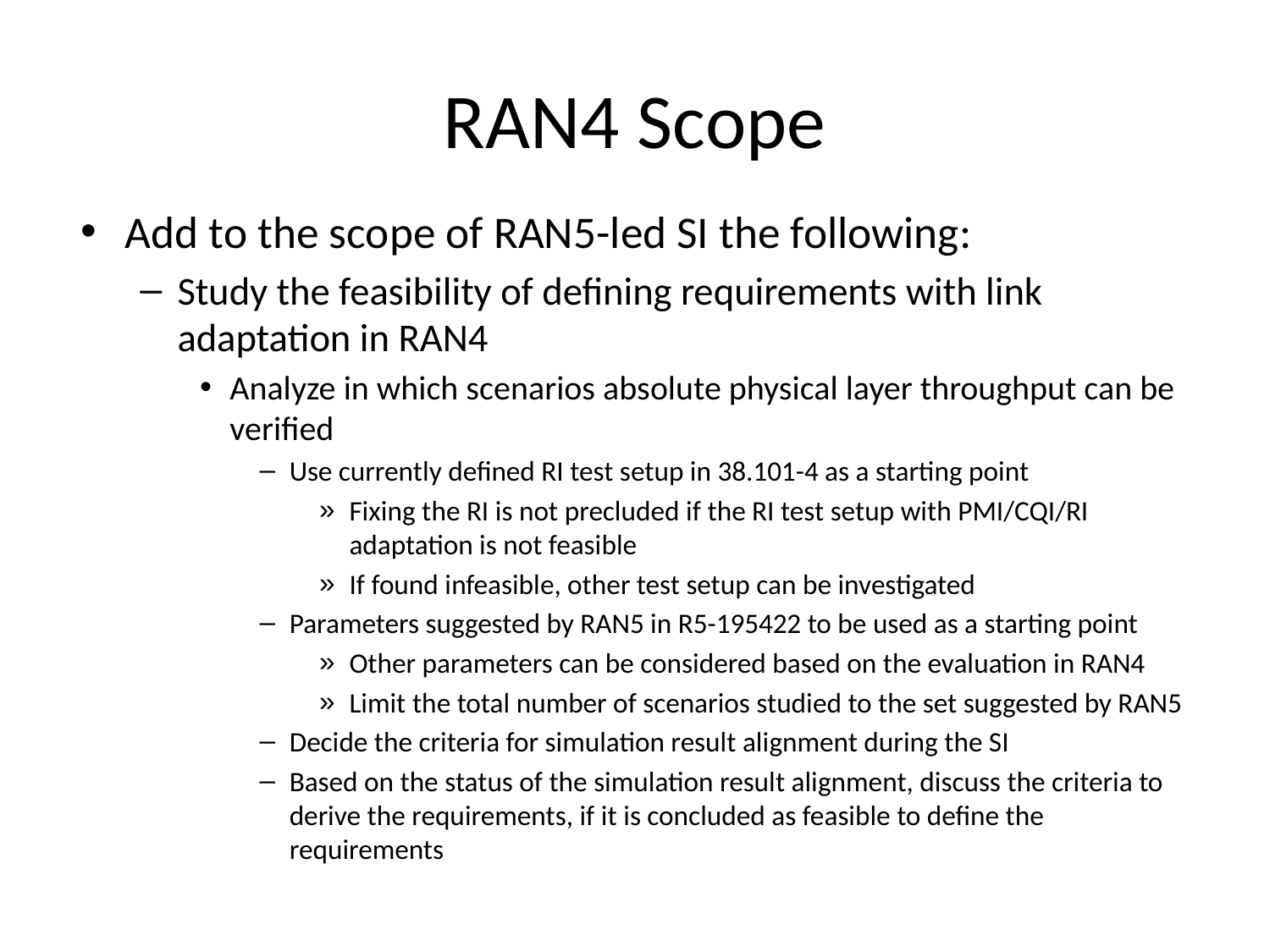

# RAN4 Scope
Add to the scope of RAN5-led SI the following:
Study the feasibility of defining requirements with link adaptation in RAN4
Analyze in which scenarios absolute physical layer throughput can be verified
Use currently defined RI test setup in 38.101-4 as a starting point
Fixing the RI is not precluded if the RI test setup with PMI/CQI/RI adaptation is not feasible
If found infeasible, other test setup can be investigated
Parameters suggested by RAN5 in R5-195422 to be used as a starting point
Other parameters can be considered based on the evaluation in RAN4
Limit the total number of scenarios studied to the set suggested by RAN5
Decide the criteria for simulation result alignment during the SI
Based on the status of the simulation result alignment, discuss the criteria to derive the requirements, if it is concluded as feasible to define the requirements